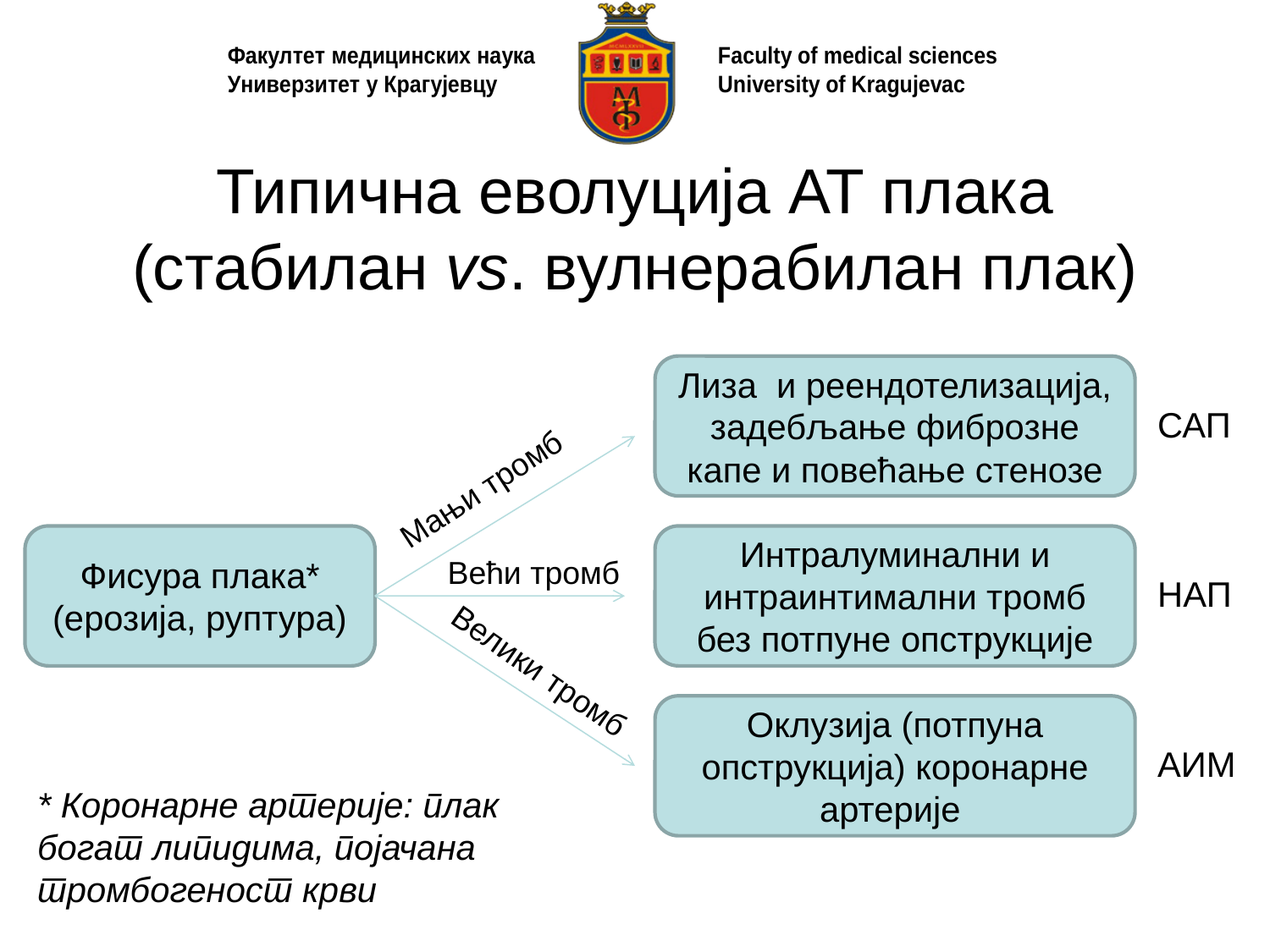

# Типична еволуција АТ плака (стабилан vs. вулнерабилан плак)
Лиза  и реендотелизација, задебљање фиброзне капе и повећање стенозе
САП
Мањи тромб
Фисура плака*
(ерозија, руптура)
Интралуминални и интраинтимални тромб без потпуне опструкције
Већи тромб
НАП
Велики тромб
Оклузија (потпуна опструкција) коронарне артерије
АИМ
* Коронарне артерије: плак  богат липидима, појачана тромбогеност крви